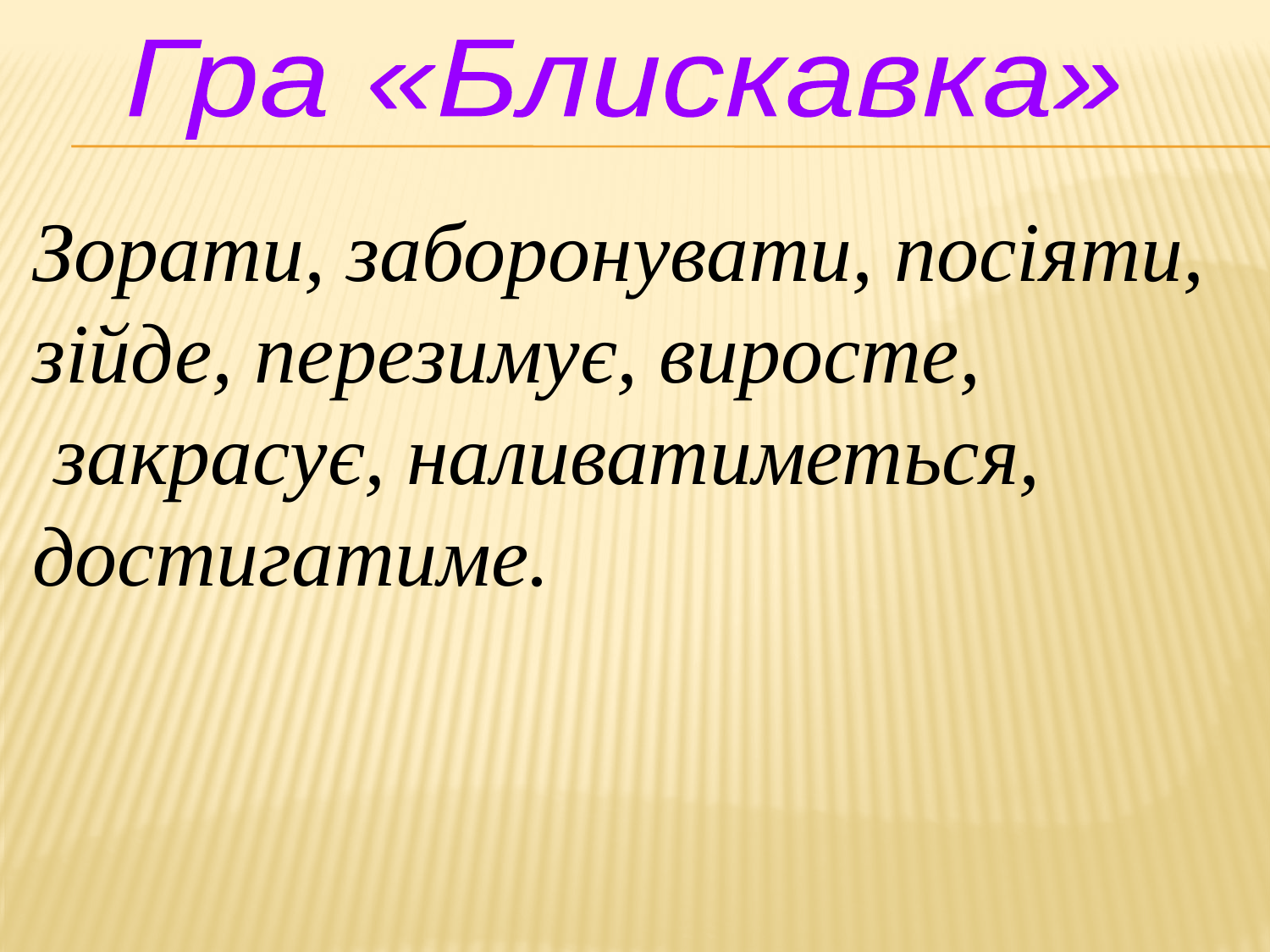

Гра «Блискавка»
Зорати, заборонувати, посіяти, зійде, перезимує, виросте,
 закрасує, наливатиметься, достигатиме.